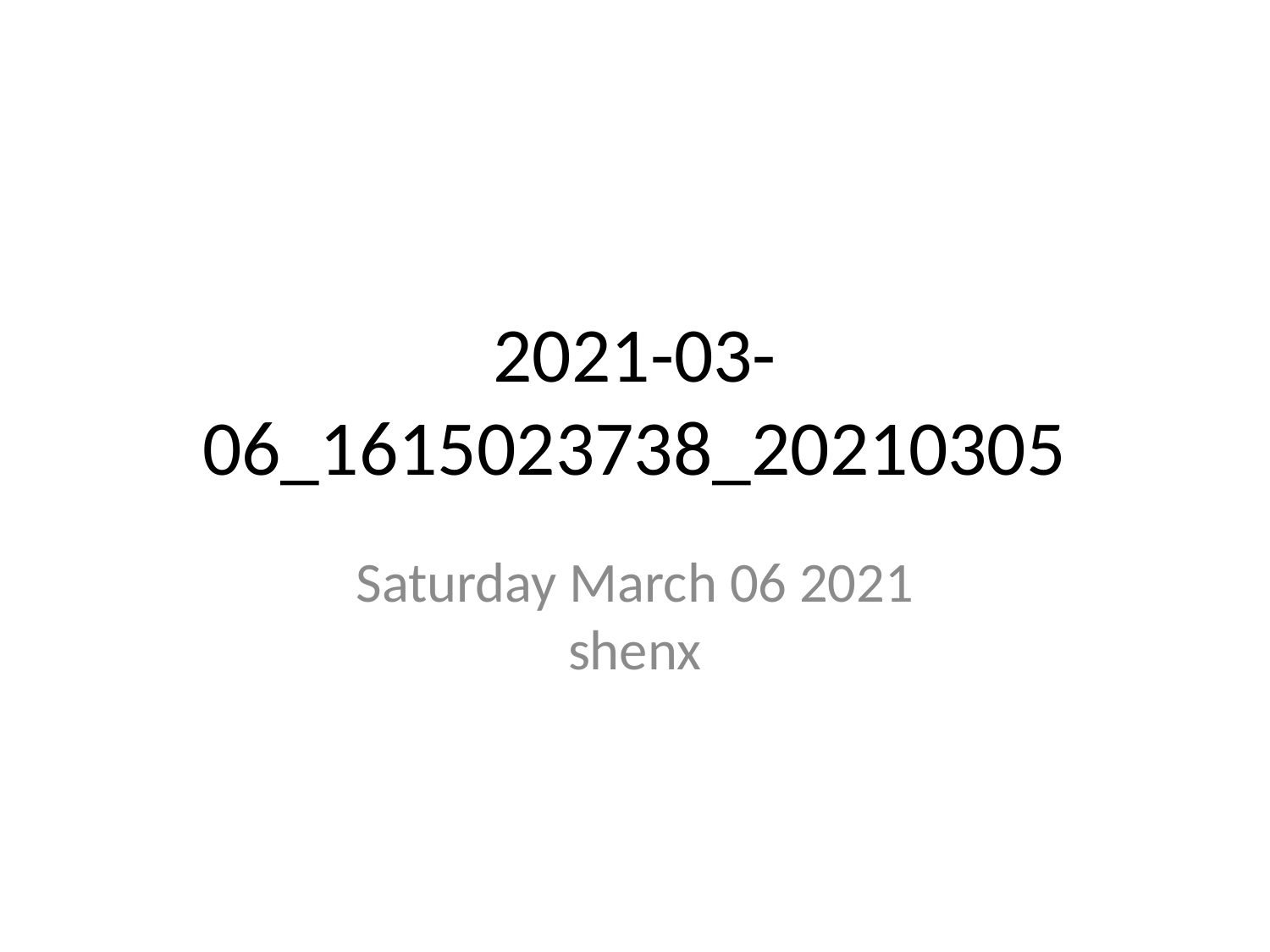

# 2021-03-06_1615023738_20210305
Saturday March 06 2021
shenx